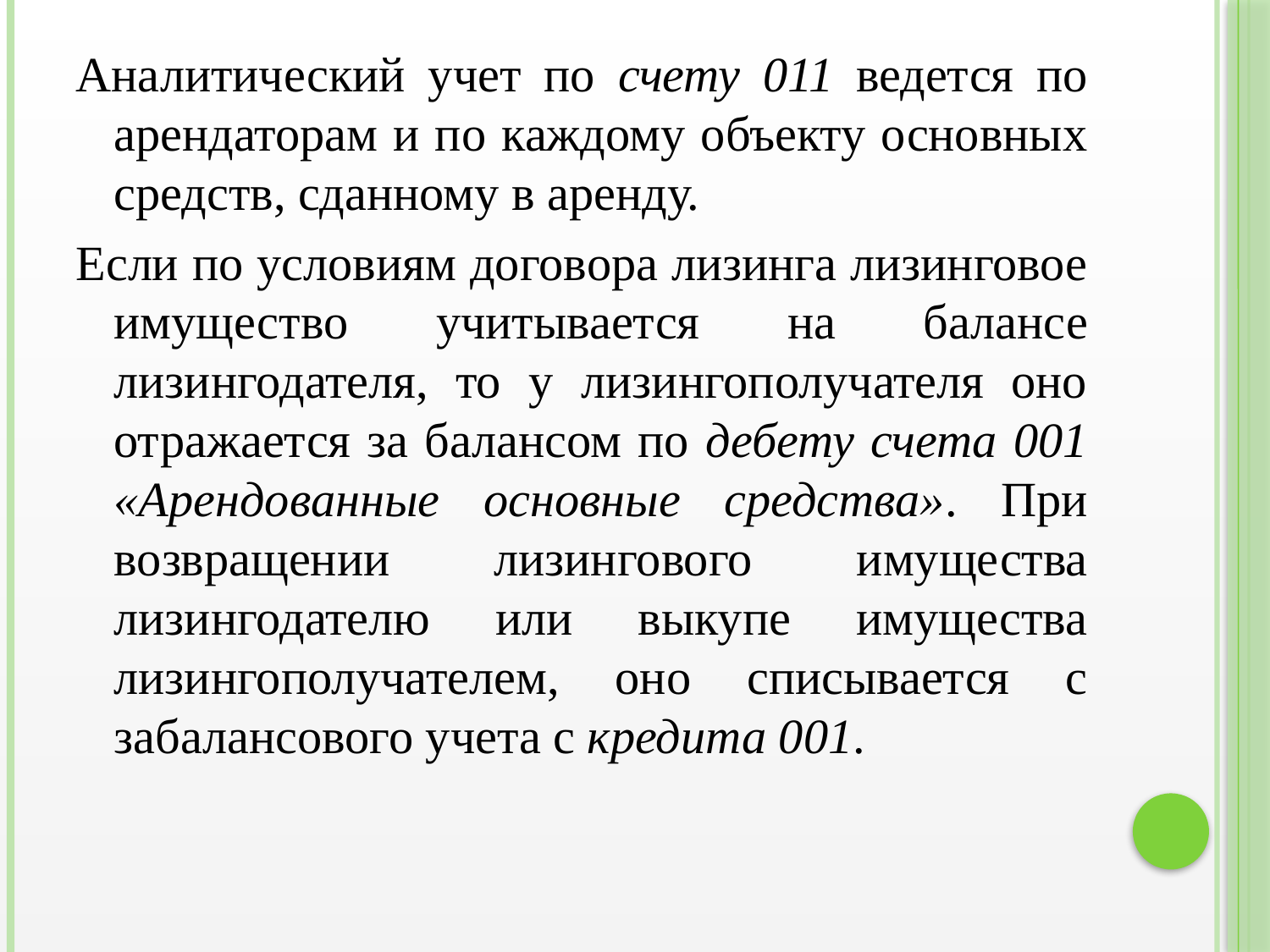

Аналитический учет по счету 011 ведется по арендаторам и по каждому объекту основных средств, сданному в аренду.
Если по условиям договора лизинга лизинговое имущество учитывается на балансе лизингодателя, то у лизингополучателя оно отражается за балансом по дебету счета 001 «Арендованные основные средства». При возвращении лизингового имущества лизингодателю или выкупе имущества лизингополучателем, оно списывается с забалансового учета с кредита 001.